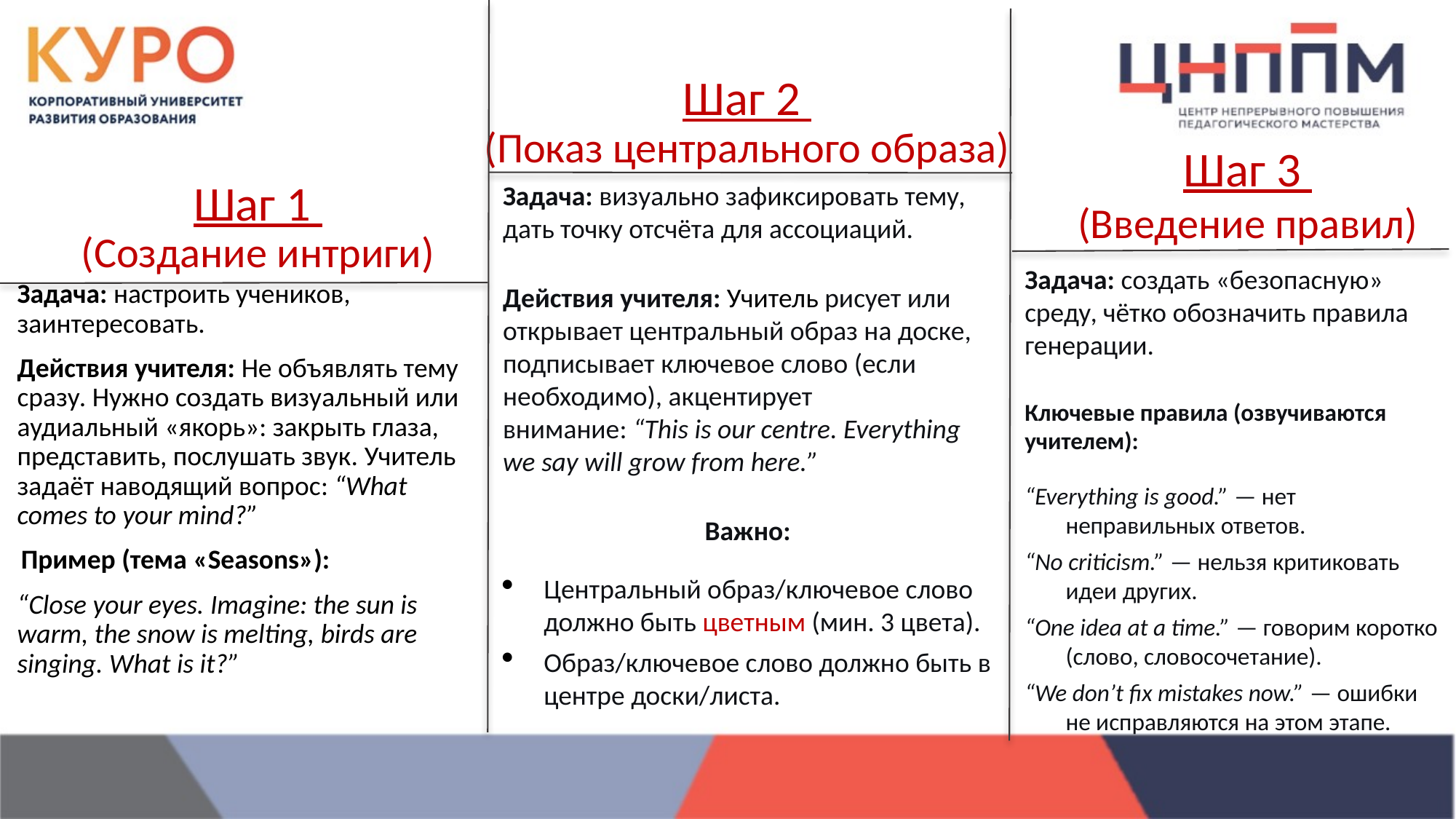

Шаг 2
(Показ центрального образа)
# Шаг 1 (Создание интриги)
Шаг 3
(Введение правил)
Задача: визуально зафиксировать тему, дать точку отсчёта для ассоциаций.
Действия учителя: Учитель рисует или открывает центральный образ на доске, подписывает ключевое слово (если необходимо), акцентирует внимание: “This is our centre. Everything we say will grow from here.”
Важно:
Центральный образ/ключевое слово должно быть цветным (мин. 3 цвета).
Образ/ключевое слово должно быть в центре доски/листа.
Задача: создать «безопасную» среду, чётко обозначить правила генерации.
Ключевые правила (озвучиваются учителем):
“Everything is good.” — нет неправильных ответов.
“No criticism.” — нельзя критиковать идеи других.
“One idea at a time.” — говорим коротко (слово, словосочетание).
“We don’t fix mistakes now.” — ошибки не исправляются на этом этапе.
Задача: настроить учеников, заинтересовать.
Действия учителя: Не объявлять тему сразу. Нужно создать визуальный или аудиальный «якорь»: закрыть глаза, представить, послушать звук. Учитель задаёт наводящий вопрос: “What comes to your mind?”
     Пример (тема «Seasons»):
“Close your eyes. Imagine: the sun is warm, the snow is melting, birds are singing. What is it?”